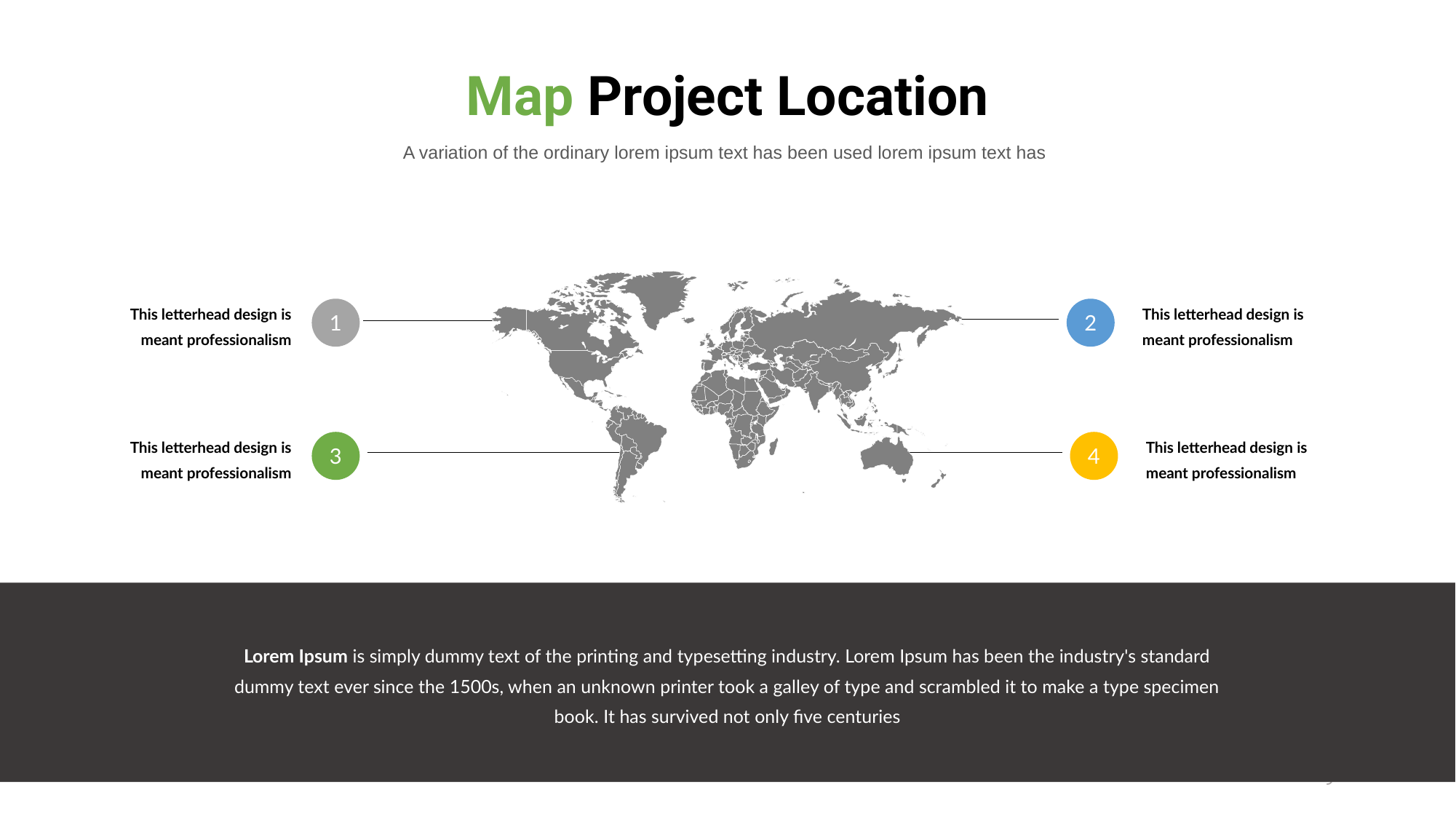

# Map Project Location
A variation of the ordinary lorem ipsum text has been used lorem ipsum text has

This letterhead design is meant professionalism

This letterhead design is meant professionalism
1
2
This letterhead design is meant professionalism

This letterhead design is meant professionalism
3
4

Lorem Ipsum is simply dummy text of the printing and typesetting industry. Lorem Ipsum has been the industry's standard dummy text ever since the 1500s, when an unknown printer took a galley of type and scrambled it to make a type specimen book. It has survived not only five centuries
9